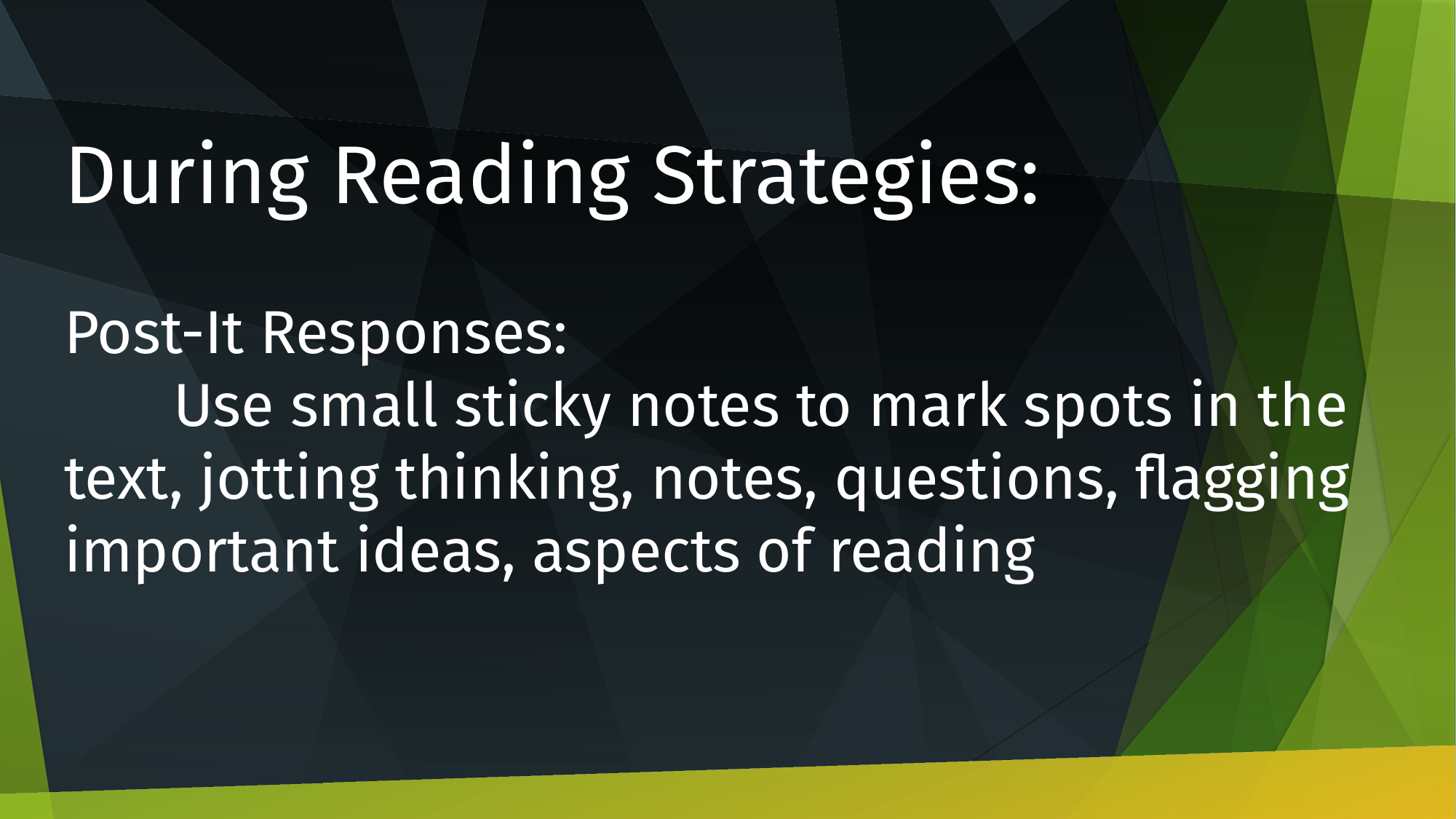

During Reading Strategies:

Post-It Responses:
	Use small sticky notes to mark spots in the text, jotting thinking, notes, questions, flagging important ideas, aspects of reading